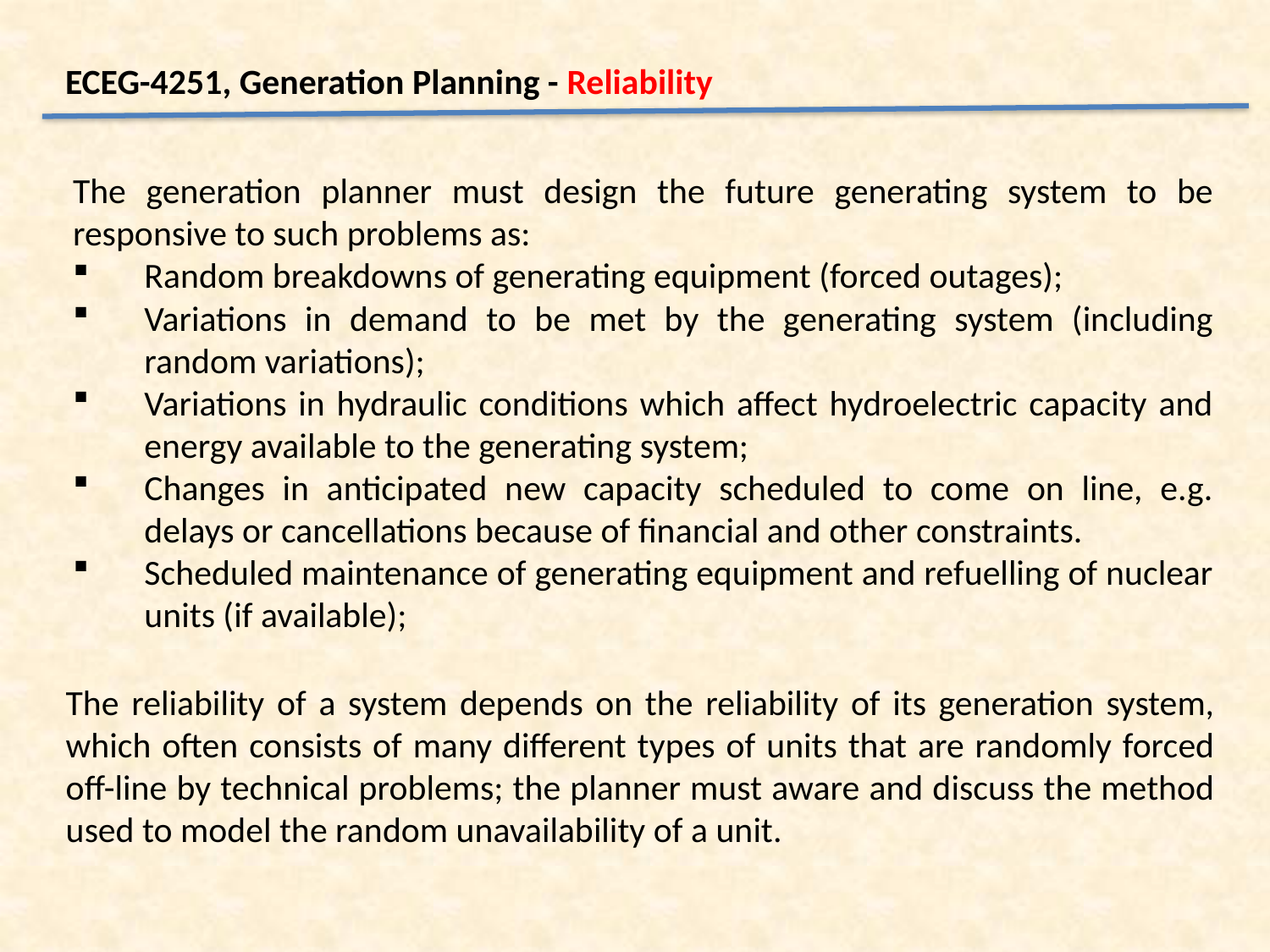

ECEG-4251, Generation Planning - Reliability
The generation planner must design the future generating system to be responsive to such problems as:
Random breakdowns of generating equipment (forced outages);
Variations in demand to be met by the generating system (including random variations);
Variations in hydraulic conditions which affect hydroelectric capacity and energy available to the generating system;
Changes in anticipated new capacity scheduled to come on line, e.g. delays or cancellations because of financial and other constraints.
Scheduled maintenance of generating equipment and refuelling of nuclear units (if available);
The reliability of a system depends on the reliability of its generation system, which often consists of many different types of units that are randomly forced off-line by technical problems; the planner must aware and discuss the method used to model the random unavailability of a unit.